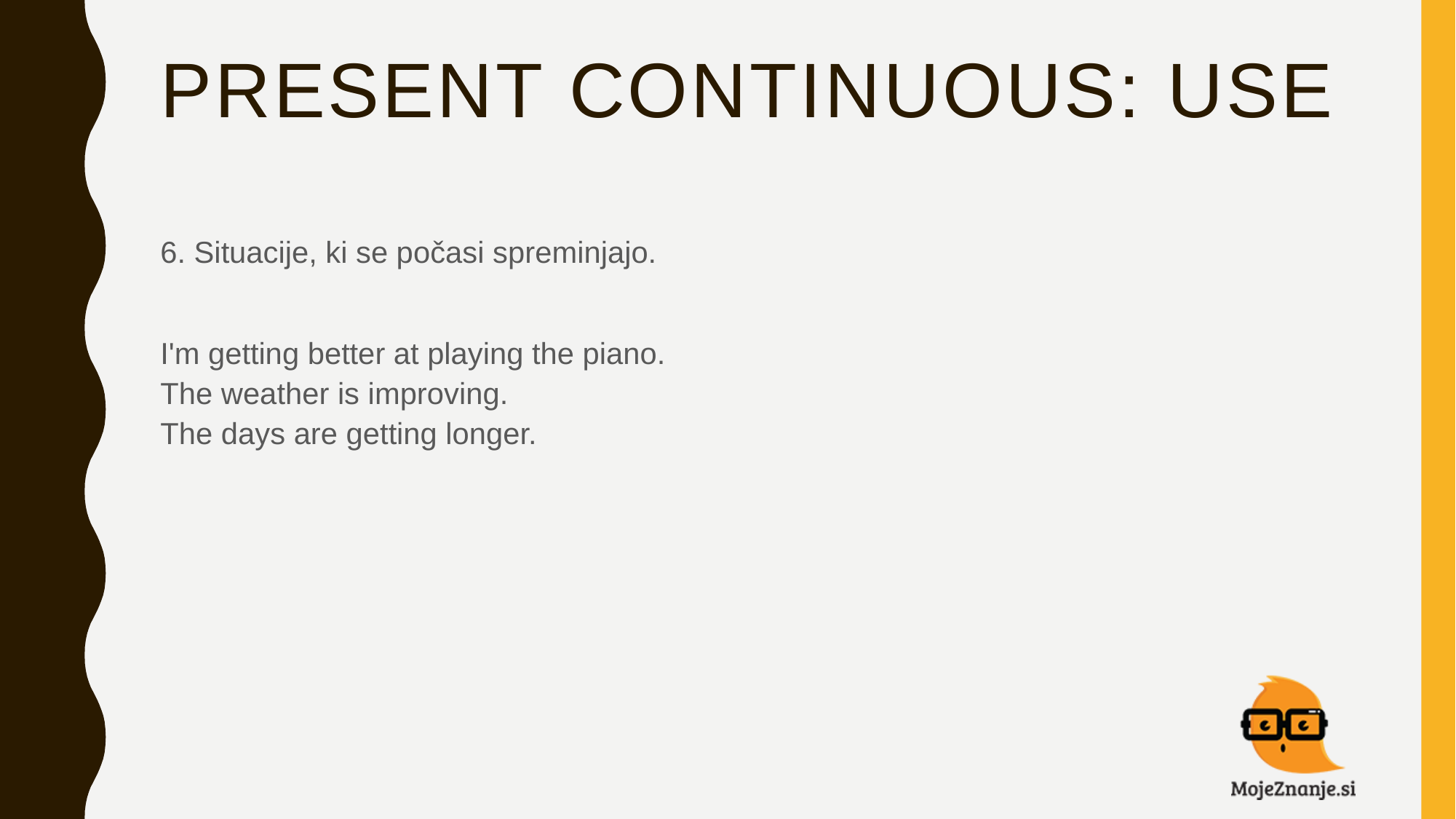

# PRESENT CONTINUOUS: USE
6. Situacije, ki se počasi spreminjajo.

I'm getting better at playing the piano.
The weather is improving.
The days are getting longer.